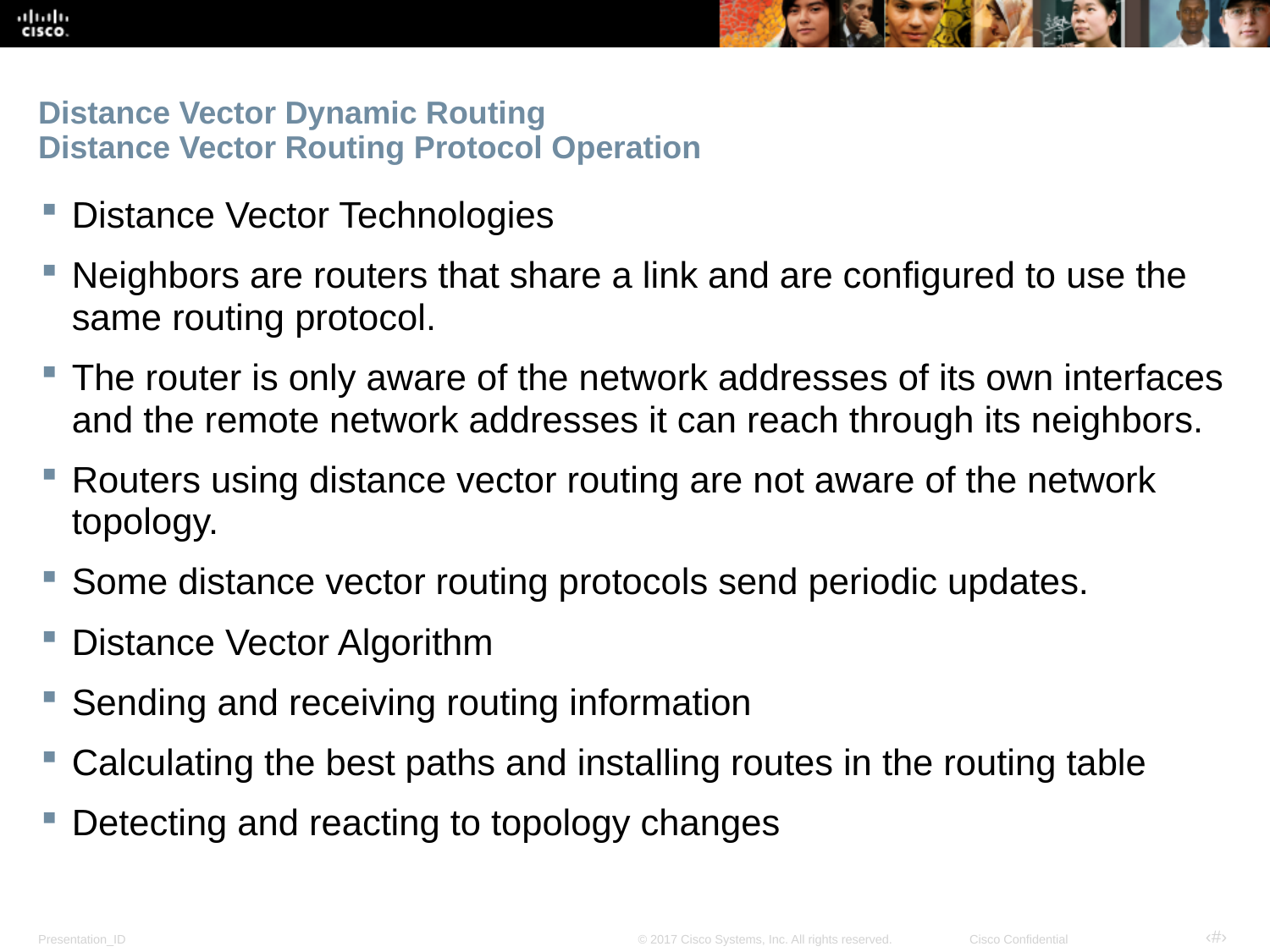

# Distance Vector Dynamic Routing Distance Vector Routing Protocol Operation
Distance Vector Technologies
Neighbors are routers that share a link and are configured to use the same routing protocol.
The router is only aware of the network addresses of its own interfaces and the remote network addresses it can reach through its neighbors.
Routers using distance vector routing are not aware of the network topology.
Some distance vector routing protocols send periodic updates.
Distance Vector Algorithm
Sending and receiving routing information
Calculating the best paths and installing routes in the routing table
Detecting and reacting to topology changes